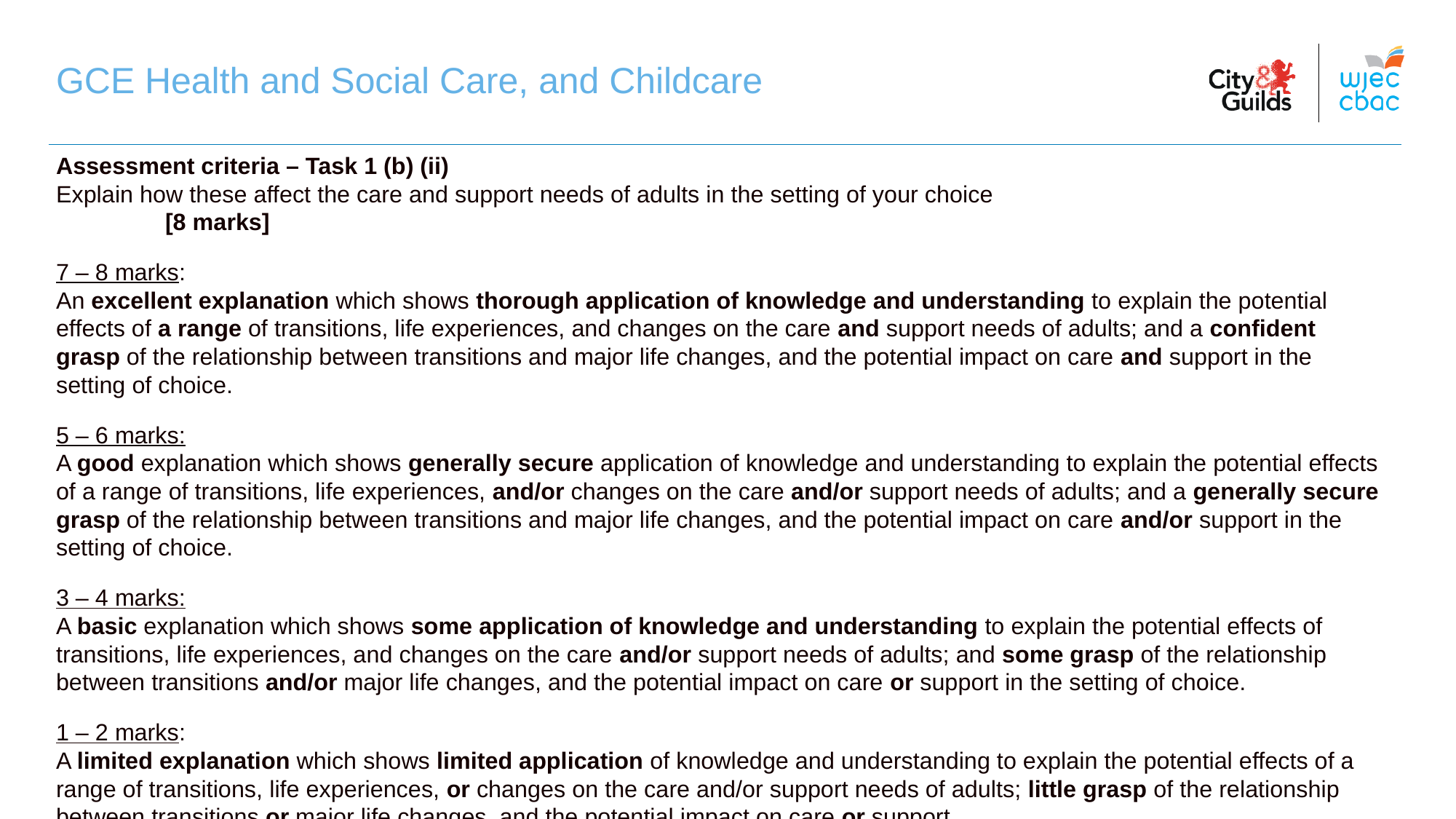

GCE Health and Social Care, and Childcare
Assessment criteria – Task 1 (b) (ii)
Explain how these affect the care and support needs of adults in the setting of your choice					[8 marks]

7 – 8 marks:
An excellent explanation which shows thorough application of knowledge and understanding to explain the potential effects of a range of transitions, life experiences, and changes on the care and support needs of adults; and a confident grasp of the relationship between transitions and major life changes, and the potential impact on care and support in the setting of choice.

5 – 6 marks:
A good explanation which shows generally secure application of knowledge and understanding to explain the potential effects of a range of transitions, life experiences, and/or changes on the care and/or support needs of adults; and a generally secure grasp of the relationship between transitions and major life changes, and the potential impact on care and/or support in the setting of choice.

3 – 4 marks:
A basic explanation which shows some application of knowledge and understanding to explain the potential effects of transitions, life experiences, and changes on the care and/or support needs of adults; and some grasp of the relationship between transitions and/or major life changes, and the potential impact on care or support in the setting of choice.

1 – 2 marks:
A limited explanation which shows limited application of knowledge and understanding to explain the potential effects of a range of transitions, life experiences, or changes on the care and/or support needs of adults; little grasp of the relationship between transitions or major life changes, and the potential impact on care or support.